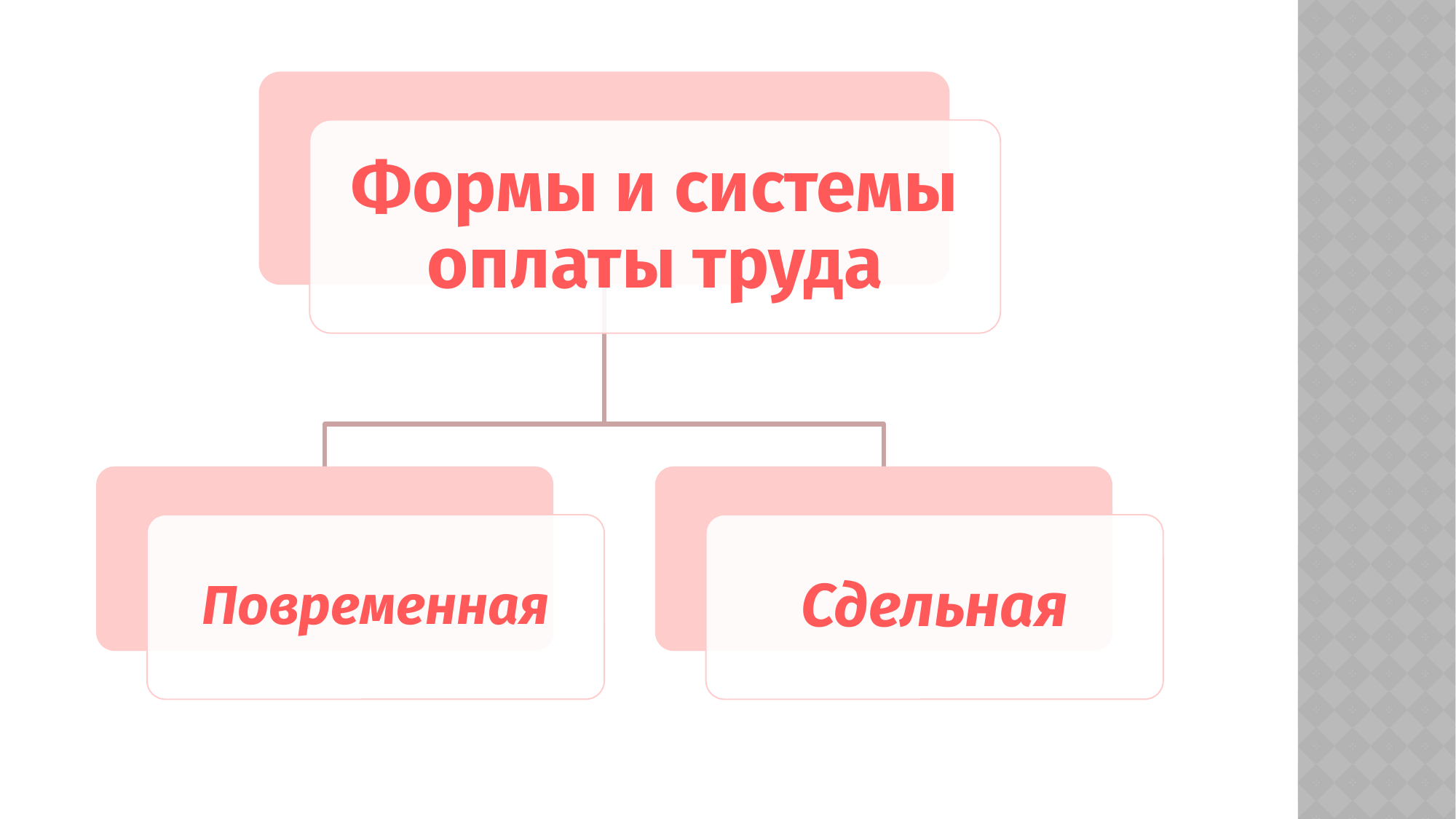

#
Формы и системы оплаты труда
Повременная
Сдельная